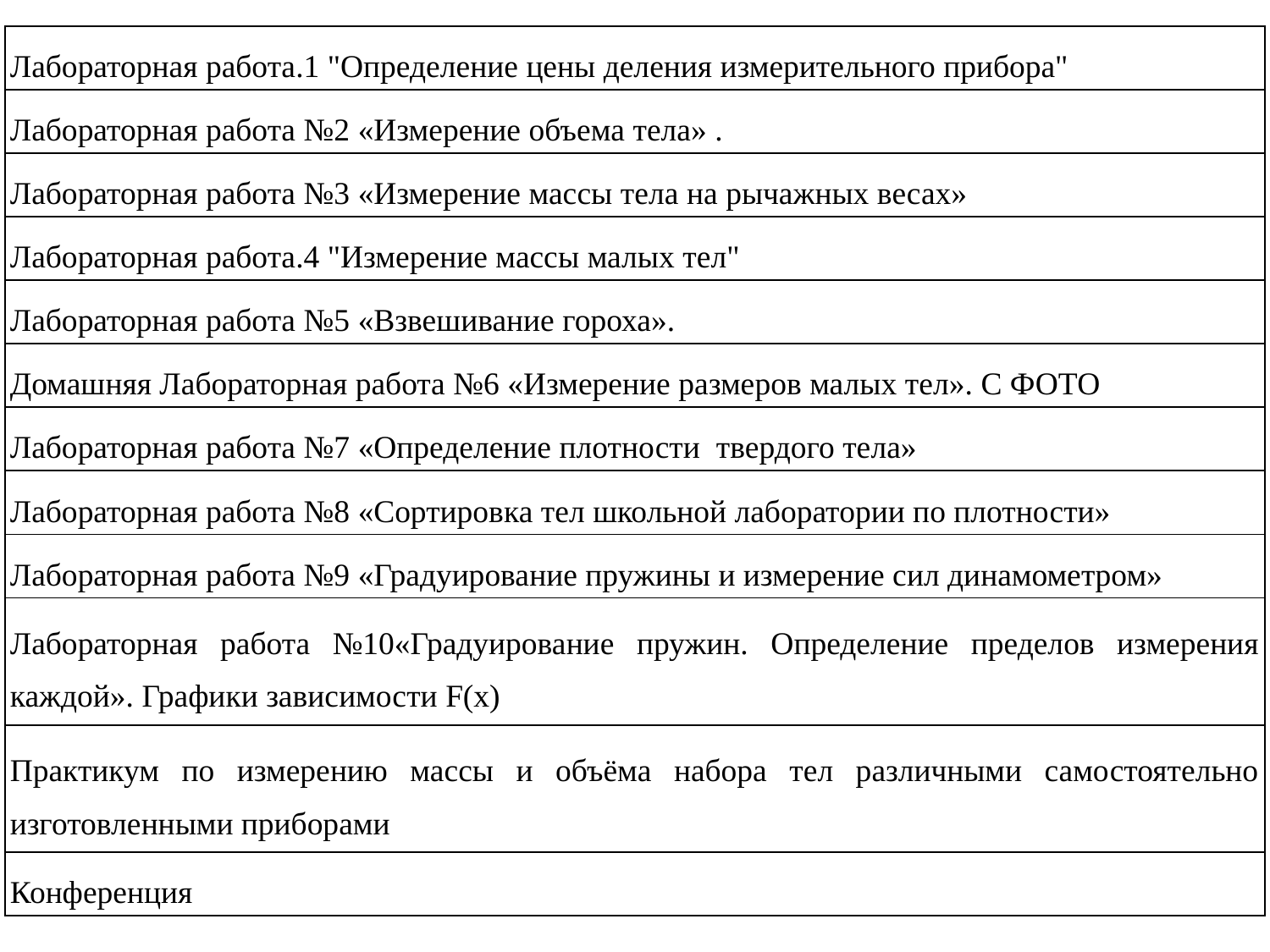

| Лабораторная работа.1 "Определение цены деления измерительного прибора" |
| --- |
| Лабораторная работа №2 «Измерение объема тела» . |
| Лабораторная работа №3 «Измерение массы тела на рычажных весах» |
| Лабораторная работа.4 "Измерение массы малых тел" |
| Лабораторная работа №5 «Взвешивание гороха». |
| Домашняя Лабораторная работа №6 «Измерение размеров малых тел». С ФОТО |
| Лабораторная работа №7 «Определение плотности твердого тела» |
| Лабораторная работа №8 «Сортировка тел школьной лаборатории по плотности» |
| Лабораторная работа №9 «Градуирование пружины и измерение сил динамометром» |
| Лабораторная работа №10«Градуирование пружин. Определение пределов измерения каждой». Графики зависимости F(x) |
| Практикум по измерению массы и объёма набора тел различными самостоятельно изготовленными приборами |
| Конференция |